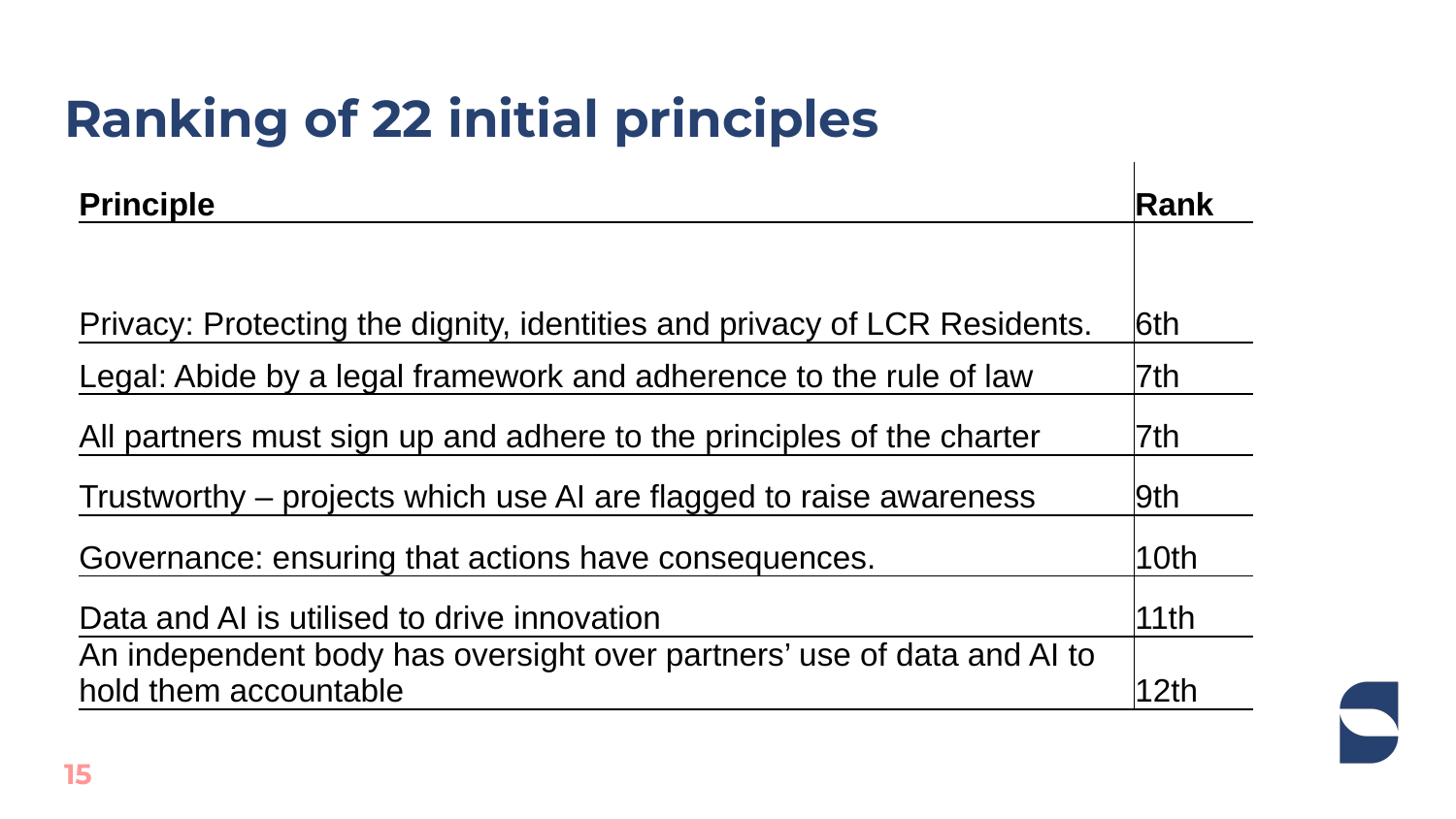

# Ranking of 22 initial principles
| Principle | Rank |
| --- | --- |
| Privacy: Protecting the dignity, identities and privacy of LCR Residents. | 6th |
| Legal: Abide by a legal framework and adherence to the rule of law | 7th |
| All partners must sign up and adhere to the principles of the charter | 7th |
| Trustworthy – projects which use AI are flagged to raise awareness | 9th |
| Governance: ensuring that actions have consequences. | 10th |
| Data and AI is utilised to drive innovation | 11th |
| An independent body has oversight over partners’ use of data and AI to hold them accountable | 12th |
15